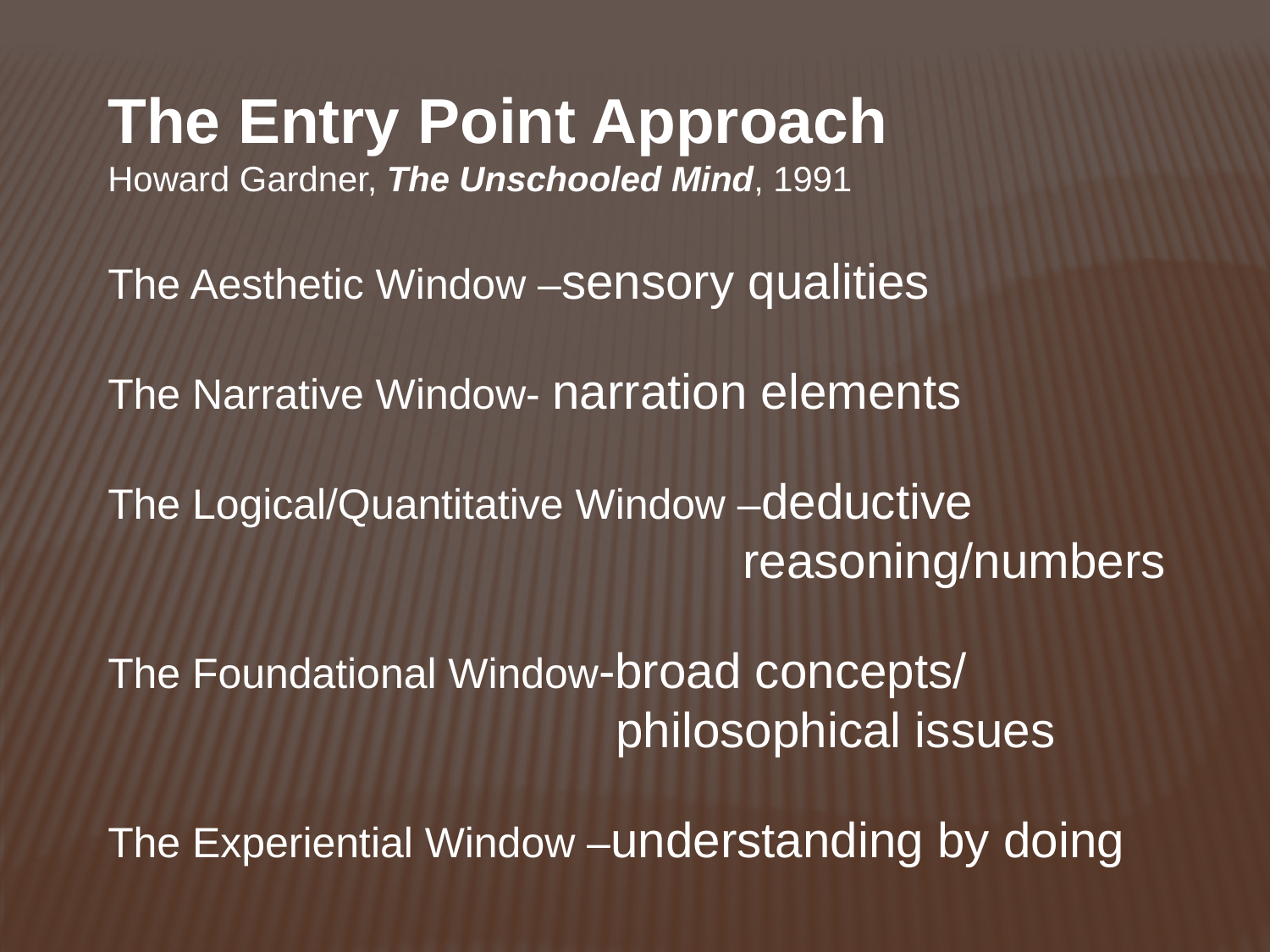

The Entry Point Approach
Howard Gardner, The Unschooled Mind, 1991

The Aesthetic Window –sensory qualities

The Narrative Window- narration elements

The Logical/Quantitative Window –deductive 							reasoning/numbers

The Foundational Window-broad concepts/
				philosophical issues

The Experiential Window –understanding by doing